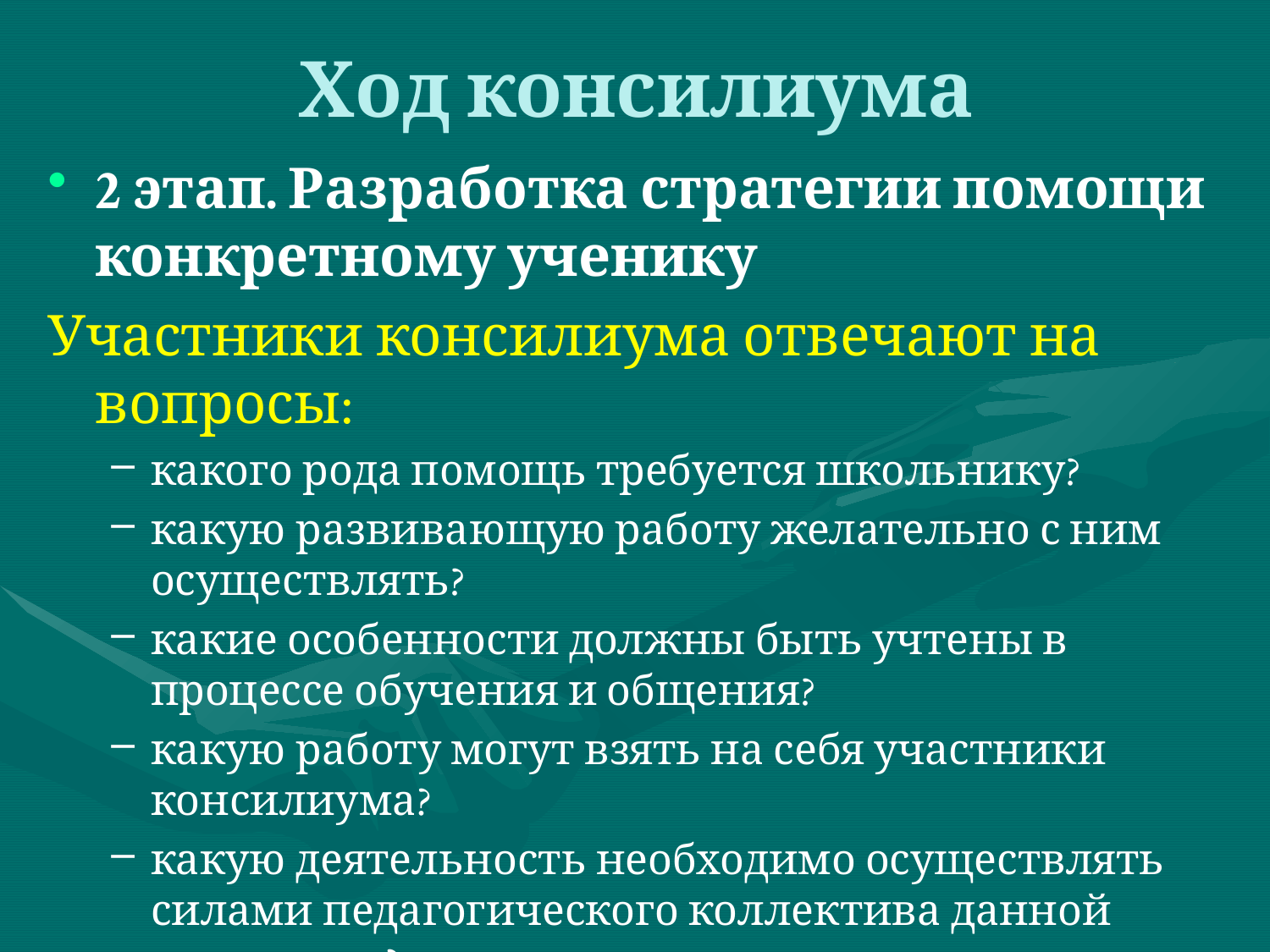

# Ход консилиума
2 этап. Разработка стратегии помощи конкретному ученику
Участники консилиума отвечают на вопросы:
какого рода помощь требуется школьнику?
какую развивающую работу желательно с ним осуществлять?
какие особенности должны быть учтены в процессе обучения и общения?
какую работу могут взять на себя участники консилиума?
какую деятельность необходимо осуществлять силами педагогического коллектива данной параллели?
что можно сделать с помощью семьи, специалистов различного профиля вне школы?